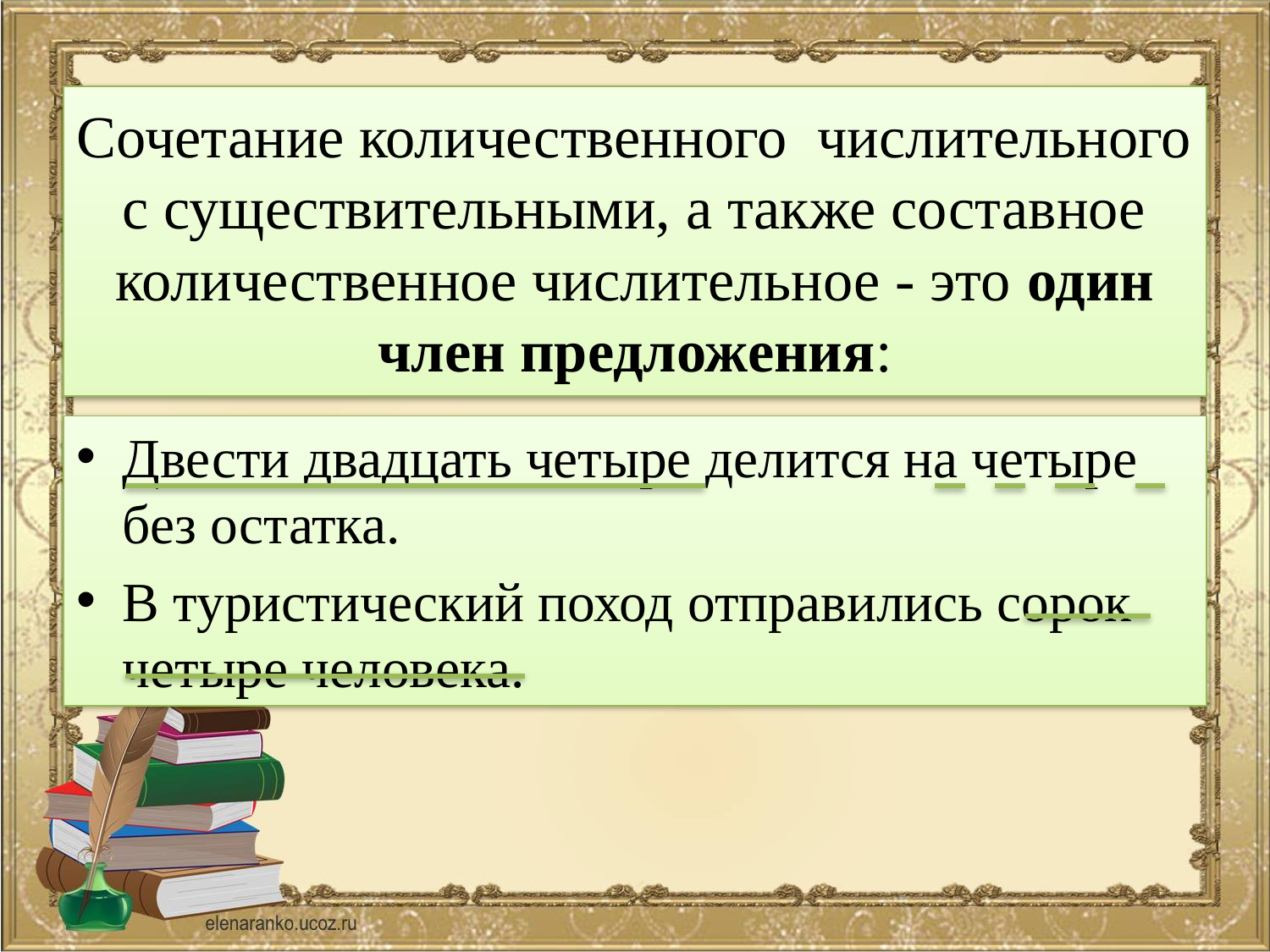

# Сочетание количественного  числительного с существительными, а также составное количественное числительное - это один член предложения:
Двести двадцать четыре делится на четыре без остатка.
В туристический поход отправились сорок четыре человека.